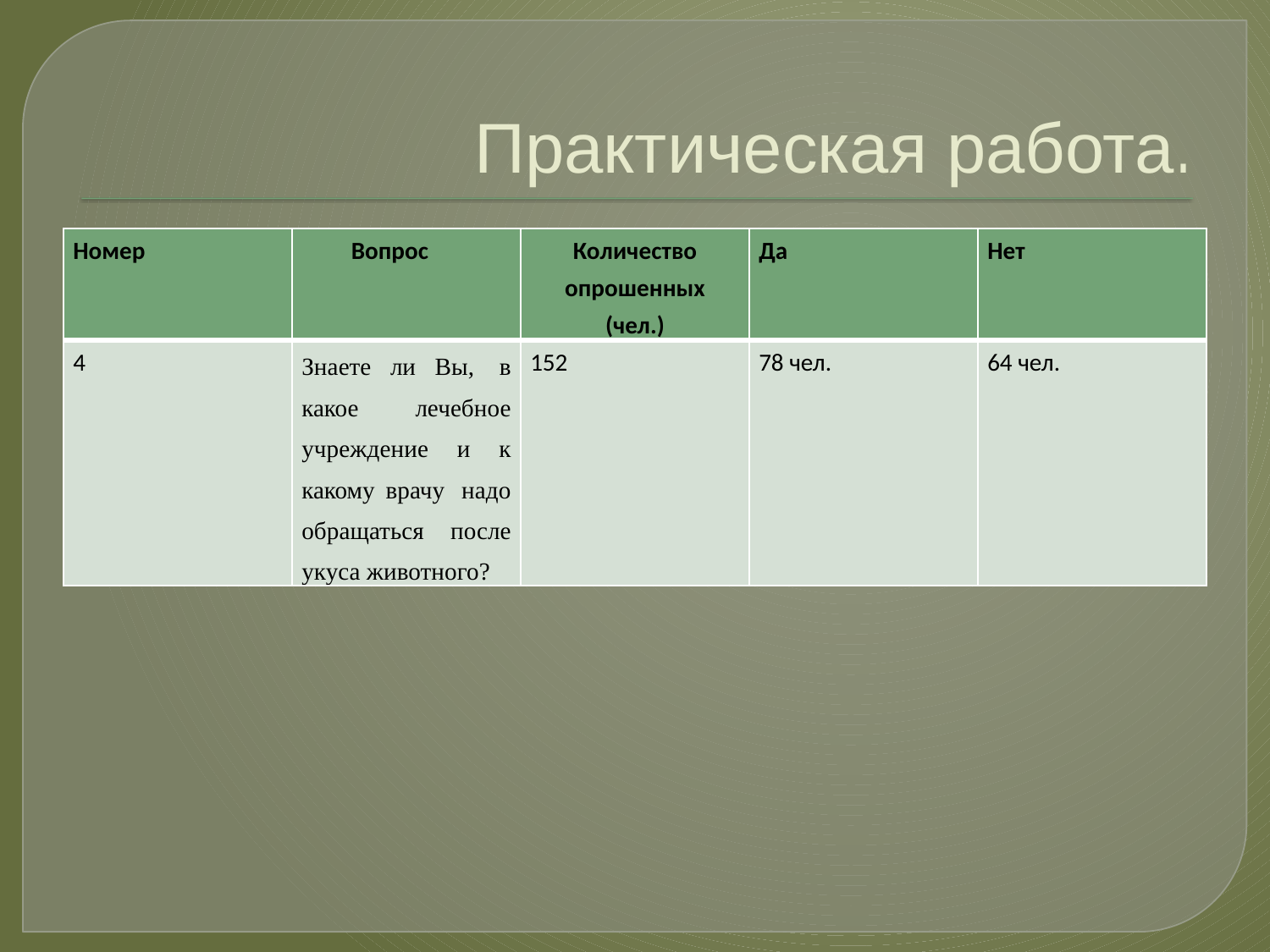

# Практическая работа.
| Номер | Вопрос | Количество опрошенных (чел.) | Да | Нет |
| --- | --- | --- | --- | --- |
| 4 | Знаете ли Вы,  в какое лечебное учреждение и к какому врачу  надо обращаться после укуса животного? | 152 | 78 чел. | 64 чел. |